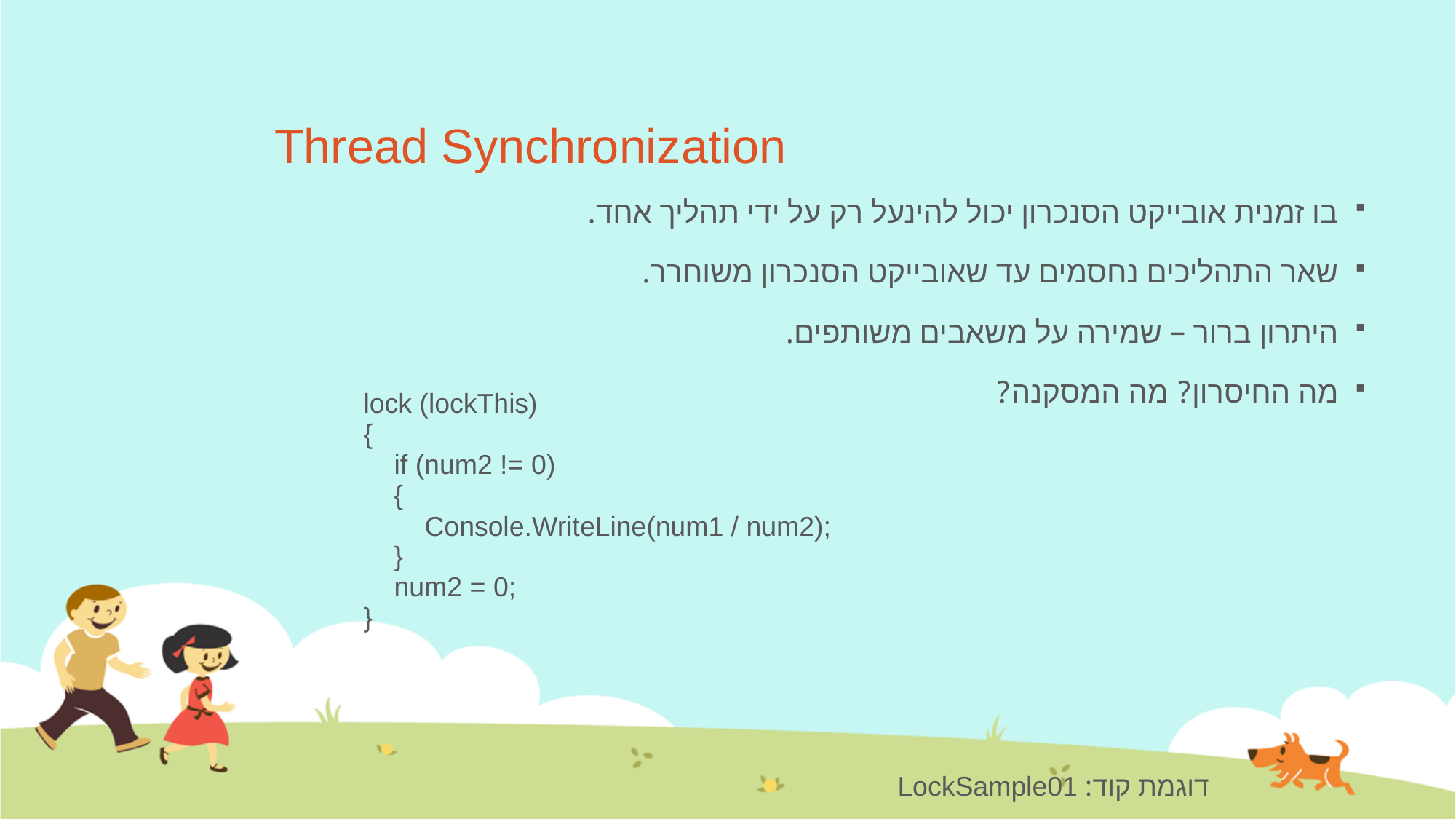

# Thread Synchronization
בו זמנית אובייקט הסנכרון יכול להינעל רק על ידי תהליך אחד.
שאר התהליכים נחסמים עד שאובייקט הסנכרון משוחרר.
היתרון ברור – שמירה על משאבים משותפים.
מה החיסרון? מה המסקנה?

| lock (lockThis) { if (num2 != 0) { Console.WriteLine(num1 / num2); } num2 = 0; } |
| --- |
דוגמת קוד: LockSample01